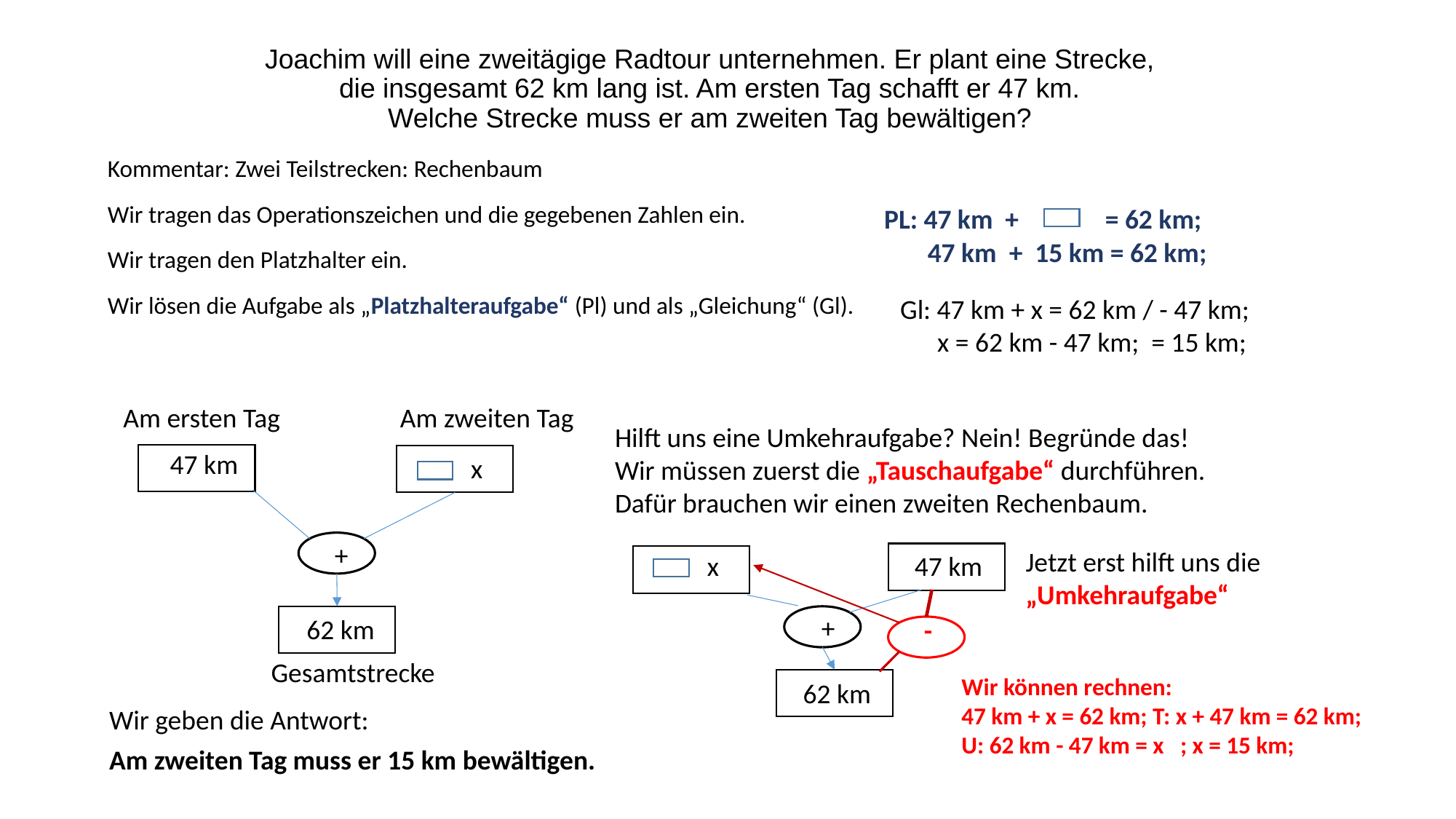

# Joachim will eine zweitägige Radtour unternehmen. Er plant eine Strecke, die insgesamt 62 km lang ist. Am ersten Tag schafft er 47 km. Welche Strecke muss er am zweiten Tag bewältigen?
Kommentar: Zwei Teilstrecken: Rechenbaum
Wir tragen das Operationszeichen und die gegebenen Zahlen ein.
PL: 47 km  +              = 62 km;
       47 km  +  15 km = 62 km;

Wir tragen den Platzhalter ein.
Wir lösen die Aufgabe als „Platzhalteraufgabe“ (Pl) und als „Gleichung“ (Gl).
Gl: 47 km + x = 62 km / - 47 km;
      x = 62 km - 47 km;  = 15 km;

Am ersten Tag
Am zweiten Tag
Hilft uns eine Umkehraufgabe? Nein! Begründe das!
Wir müssen zuerst die „Tauschaufgabe“ durchführen.
Dafür brauchen wir einen zweiten Rechenbaum.

47 km

x

+
Jetzt erst hilft uns die „Umkehraufgabe“
x

47 km

+

62 km
-

Gesamtstrecke
Wir können rechnen:
47 km + x = 62 km; T: x + 47 km = 62 km;
U: 62 km - 47 km = x   ; x = 15 km;

62 km
Wir geben die Antwort:
Am zweiten Tag muss er 15 km bewältigen.